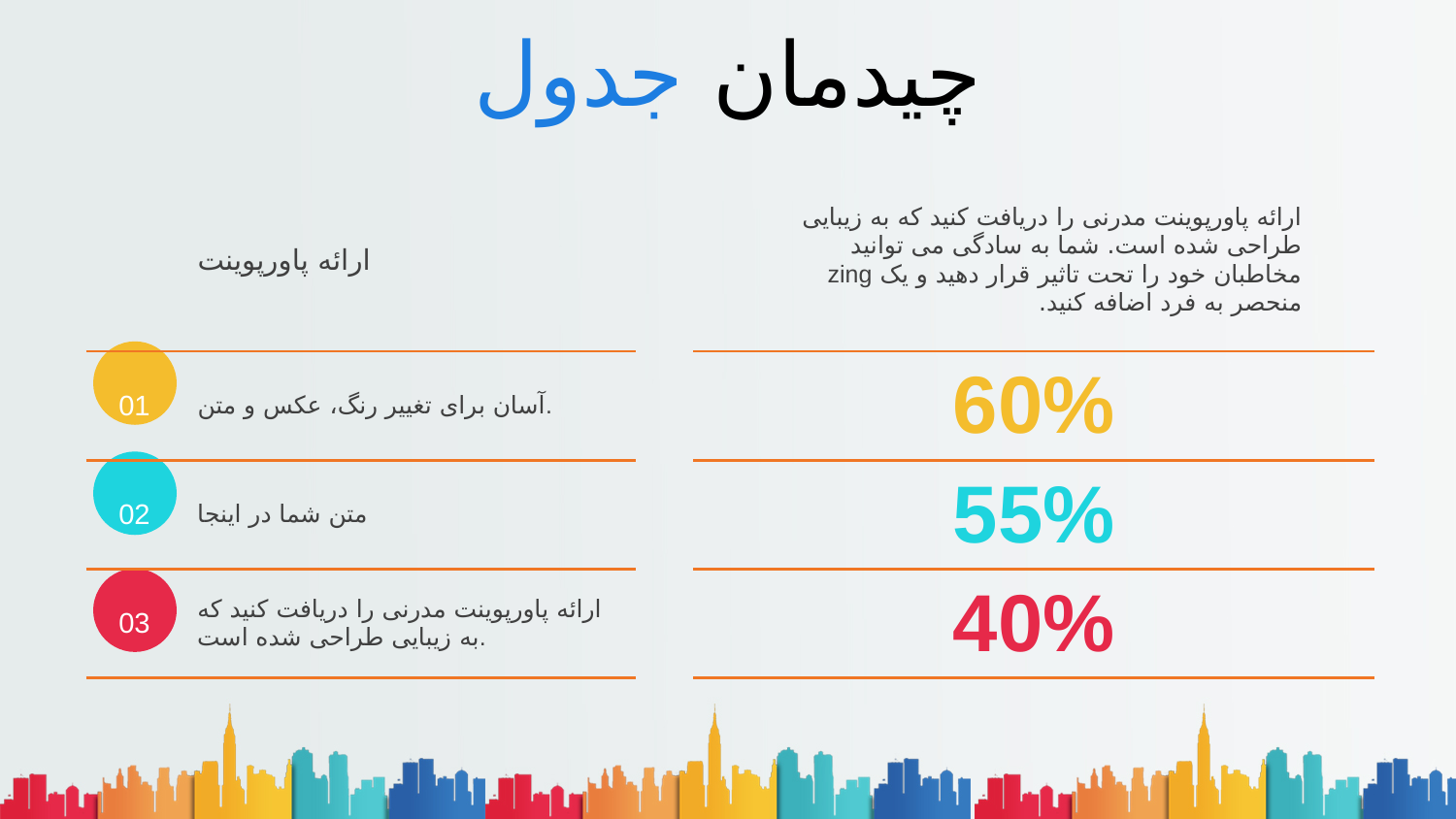

# چیدمان جدول
|  | ارائه پاورپوینت |  |  | ارائه پاورپوینت مدرنی را دریافت کنید که به زیبایی طراحی شده است. شما به سادگی می توانید مخاطبان خود را تحت تاثیر قرار دهید و یک zing منحصر به فرد اضافه کنید. |  |
| --- | --- | --- | --- | --- | --- |
| 01 | آسان برای تغییر رنگ، عکس و متن. |  | 60% |  |  |
| 02 | متن شما در اینجا |  | 55% |  |  |
| 03 | ارائه پاورپوینت مدرنی را دریافت کنید که به زیبایی طراحی شده است. |  | 40% |  |  |